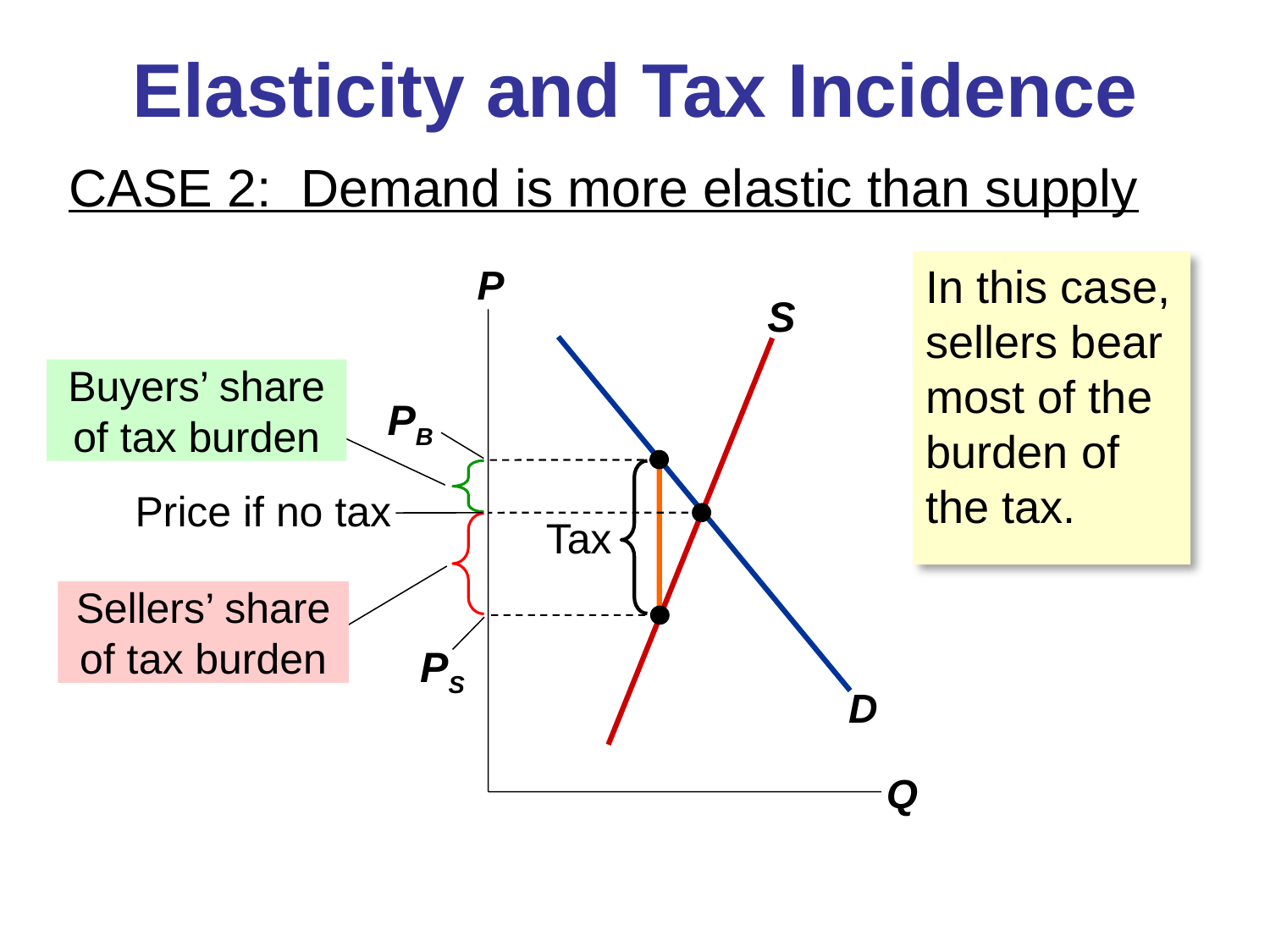

# Elasticity and Tax Incidence
CASE 2:  Demand is more elastic than supply
In this case, sellers bear most of the burden of the tax.
P

Q
S

D
Buyers’ share of tax burden

PB

Tax
Price if no tax

Sellers’ share of tax burden

PS